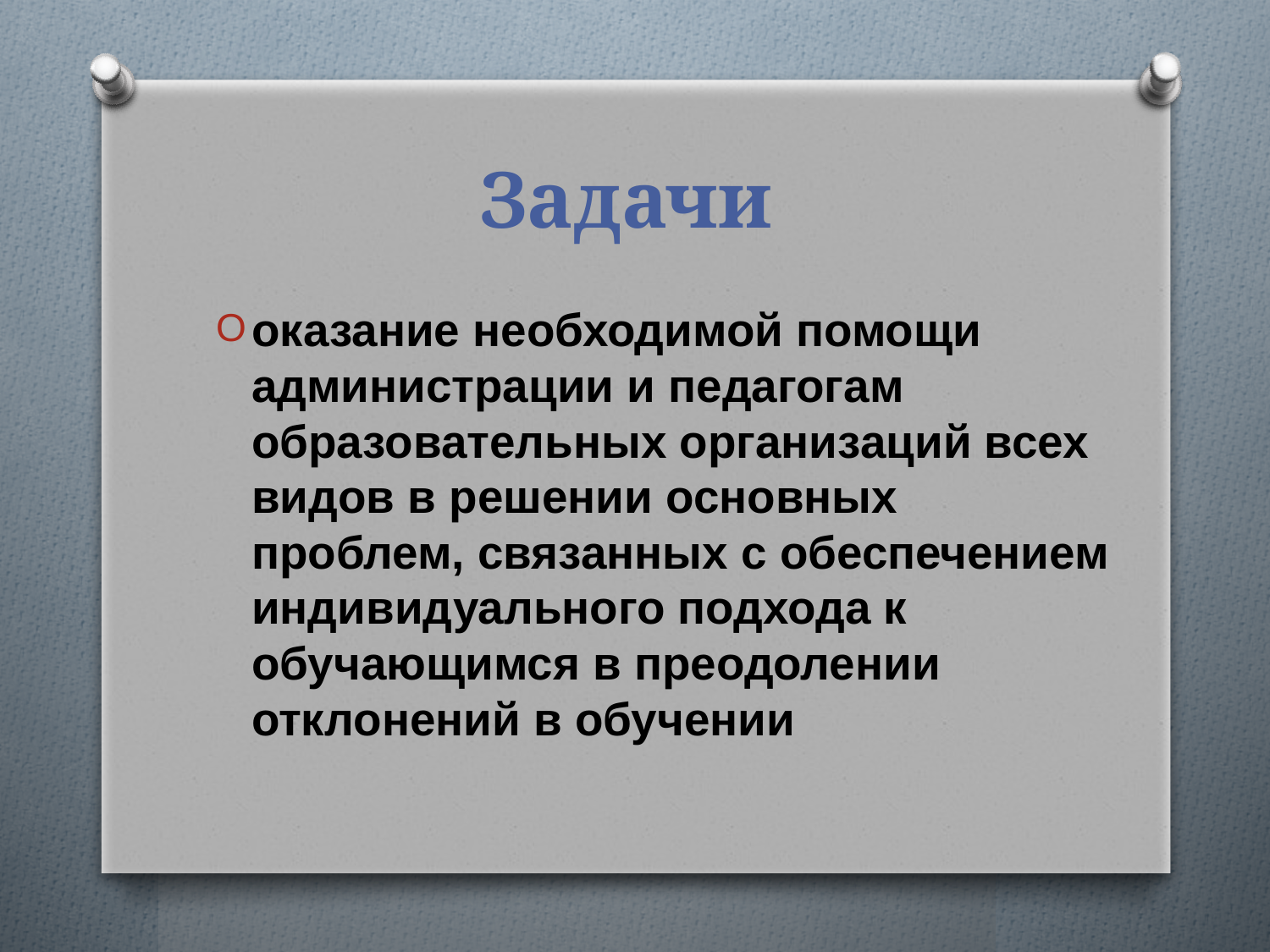

# Задачи
оказание необходимой помощи администрации и педагогам образовательных организаций всех видов в решении основных проблем, связанных с обеспечением индивидуального подхода к обучающимся в преодолении отклонений в обучении